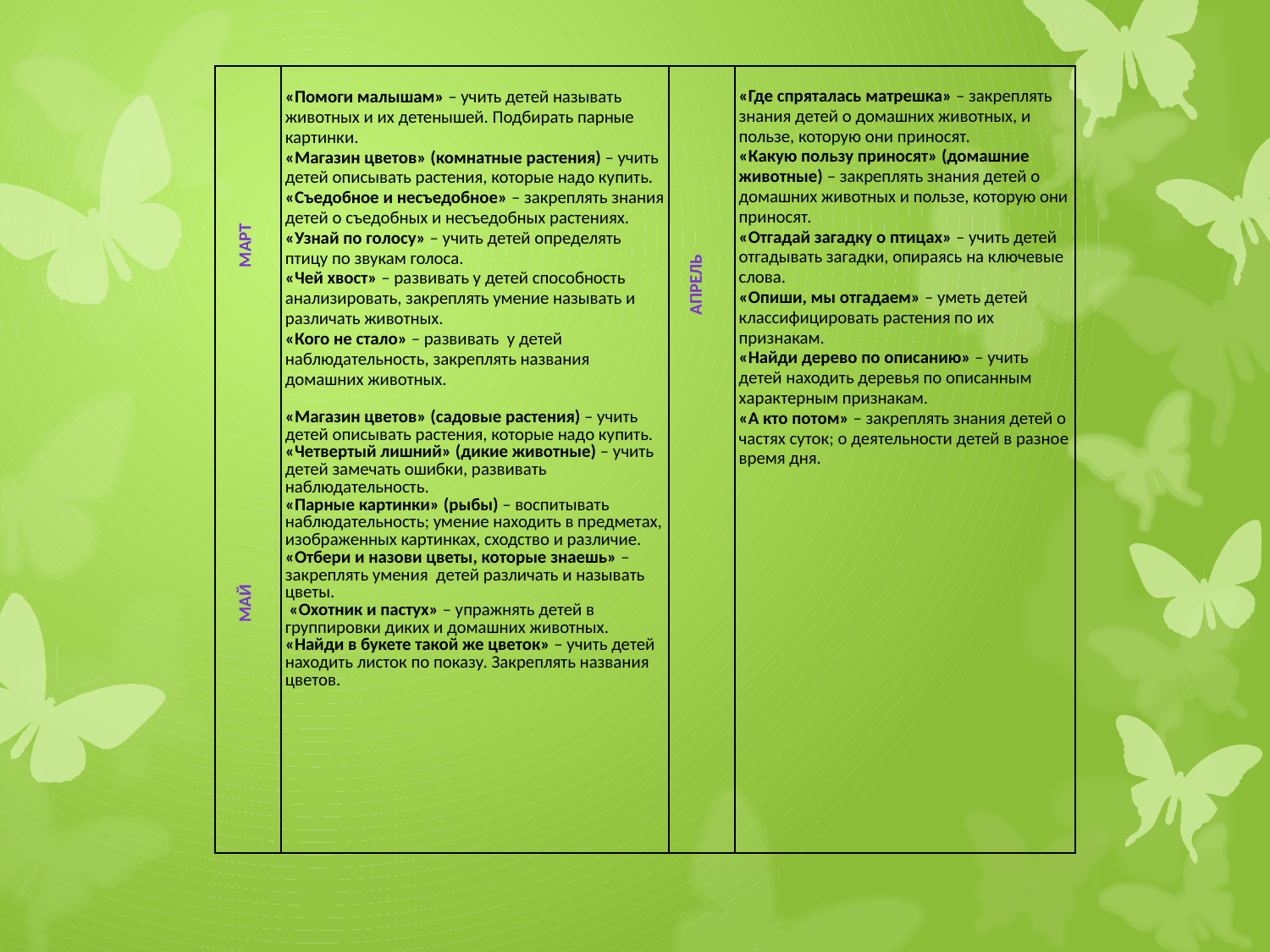

| МАЙ март | «Помоги малышам» – учить детей называть животных и их детенышей. Подбирать парные картинки. «Магазин цветов» (комнатные растения) – учить детей описывать растения, которые надо купить. «Съедобное и несъедобное» – закреплять знания детей о съедобных и несъедобных растениях. «Узнай по голосу» – учить детей определять птицу по звукам голоса. «Чей хвост» – развивать у детей способность анализировать, закреплять умение называть и различать животных. «Кого не стало» – развивать у детей наблюдательность, закреплять названия домашних животных.   «Магазин цветов» (садовые растения) – учить детей описывать растения, которые надо купить. «Четвертый лишний» (дикие животные) – учить детей замечать ошибки, развивать наблюдательность. «Парные картинки» (рыбы) – воспитывать наблюдательность; умение находить в предметах, изображенных картинках, сходство и различие. «Отбери и назови цветы, которые знаешь» – закреплять умения детей различать и называть цветы. «Охотник и пастух» – упражнять детей в группировки диких и домашних животных. «Найди в букете такой же цветок» – учить детей находить листок по показу. Закреплять названия цветов. | АПРЕЛЬ | «Где спряталась матрешка» – закреплять знания детей о домашних животных, и пользе, которую они приносят. «Какую пользу приносят» (домашние животные) – закреплять знания детей о домашних животных и пользе, которую они приносят. «Отгадай загадку о птицах» – учить детей отгадывать загадки, опираясь на ключевые слова. «Опиши, мы отгадаем» – уметь детей классифицировать растения по их признакам. «Найди дерево по описанию» – учить детей находить деревья по описанным характерным признакам. «А кто потом» – закреплять знания детей о частях суток; о деятельности детей в разное время дня. |
| --- | --- | --- | --- |